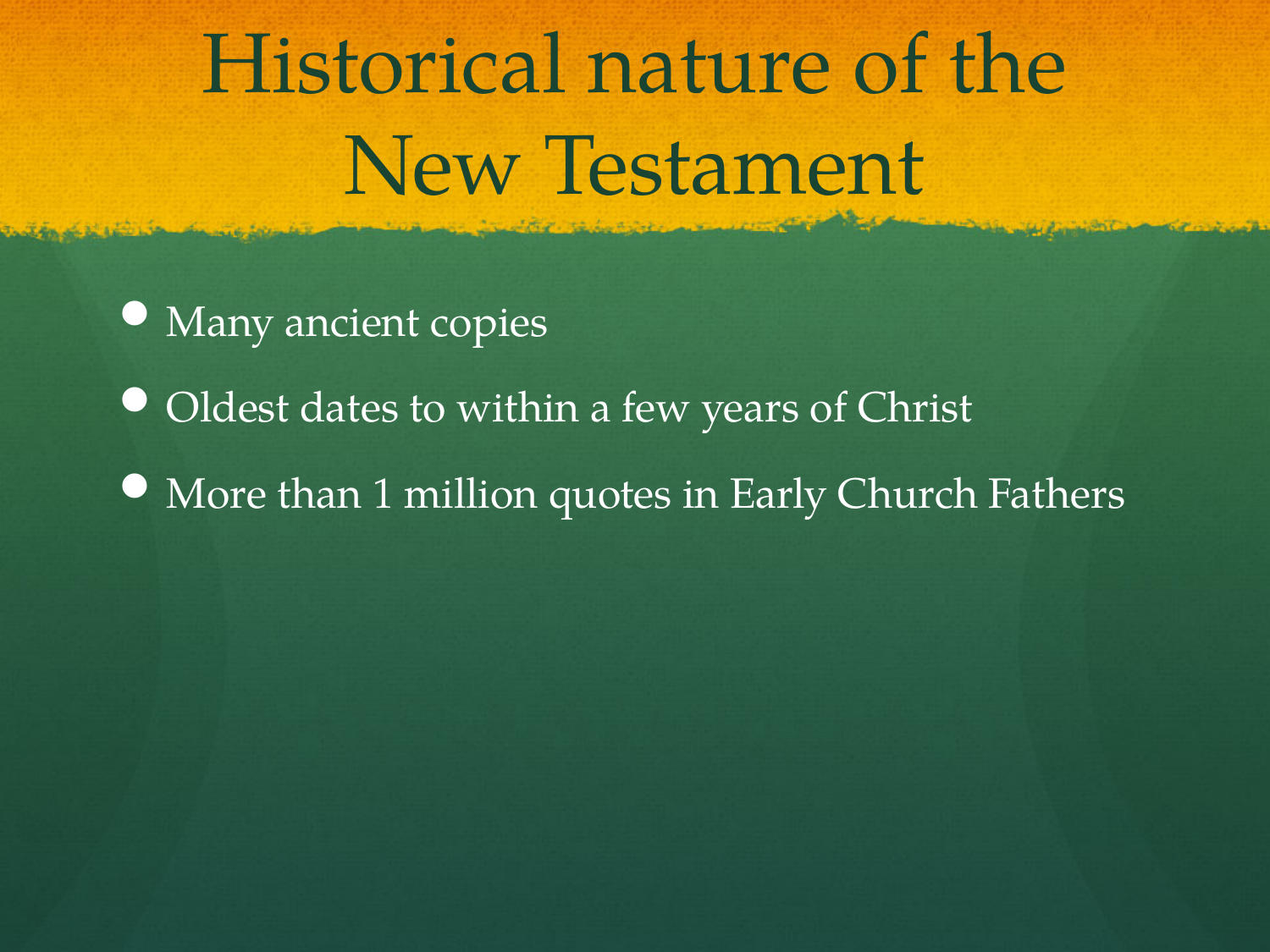

# Historical nature of the New Testament
Many ancient copies
Oldest dates to within a few years of Christ
More than 1 million quotes in Early Church Fathers